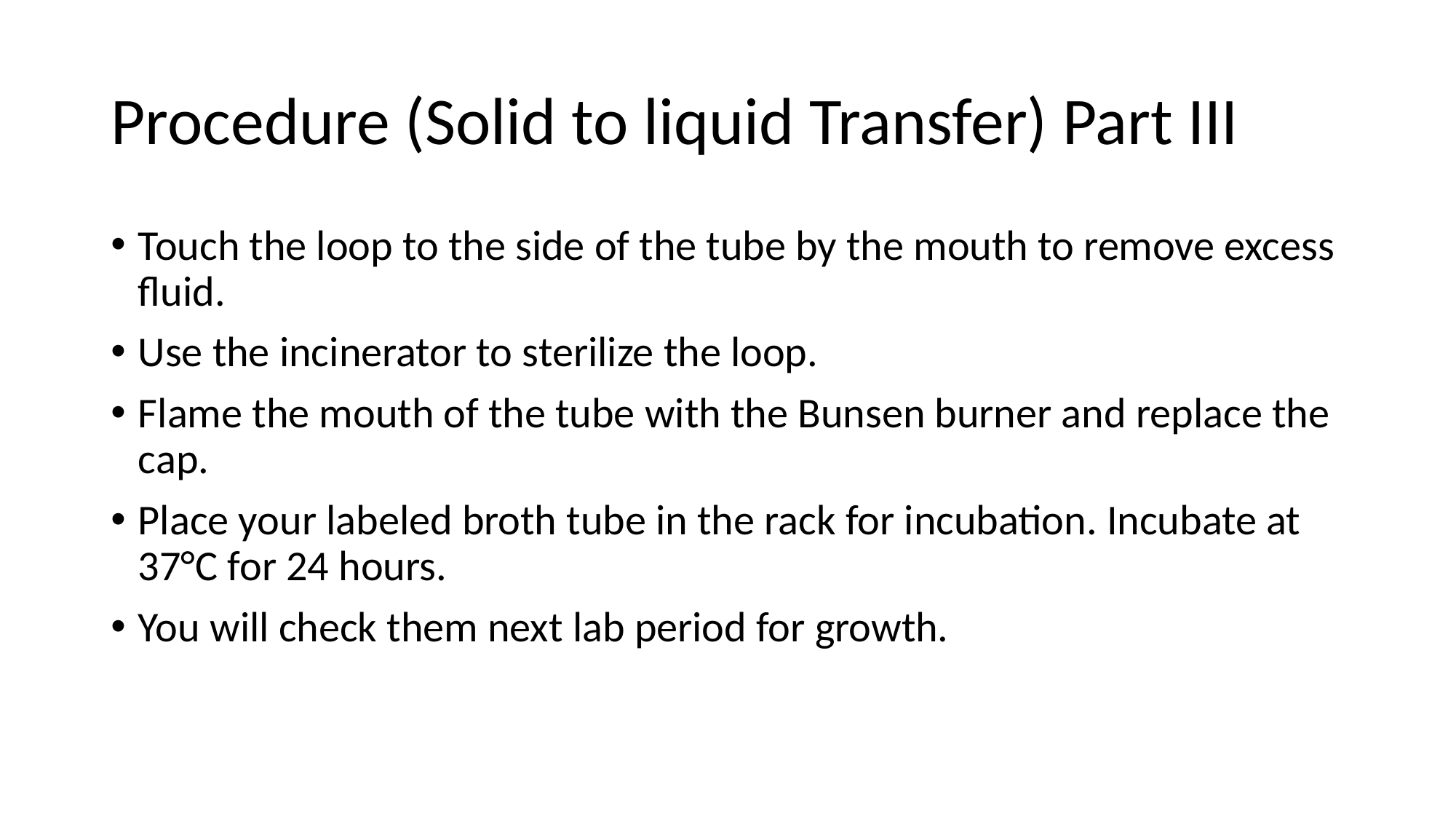

# Procedure (Solid to liquid Transfer) Part III
Touch the loop to the side of the tube by the mouth to remove excess fluid.
Use the incinerator to sterilize the loop.
Flame the mouth of the tube with the Bunsen burner and replace the cap.
Place your labeled broth tube in the rack for incubation. Incubate at 37°C for 24 hours.
You will check them next lab period for growth.